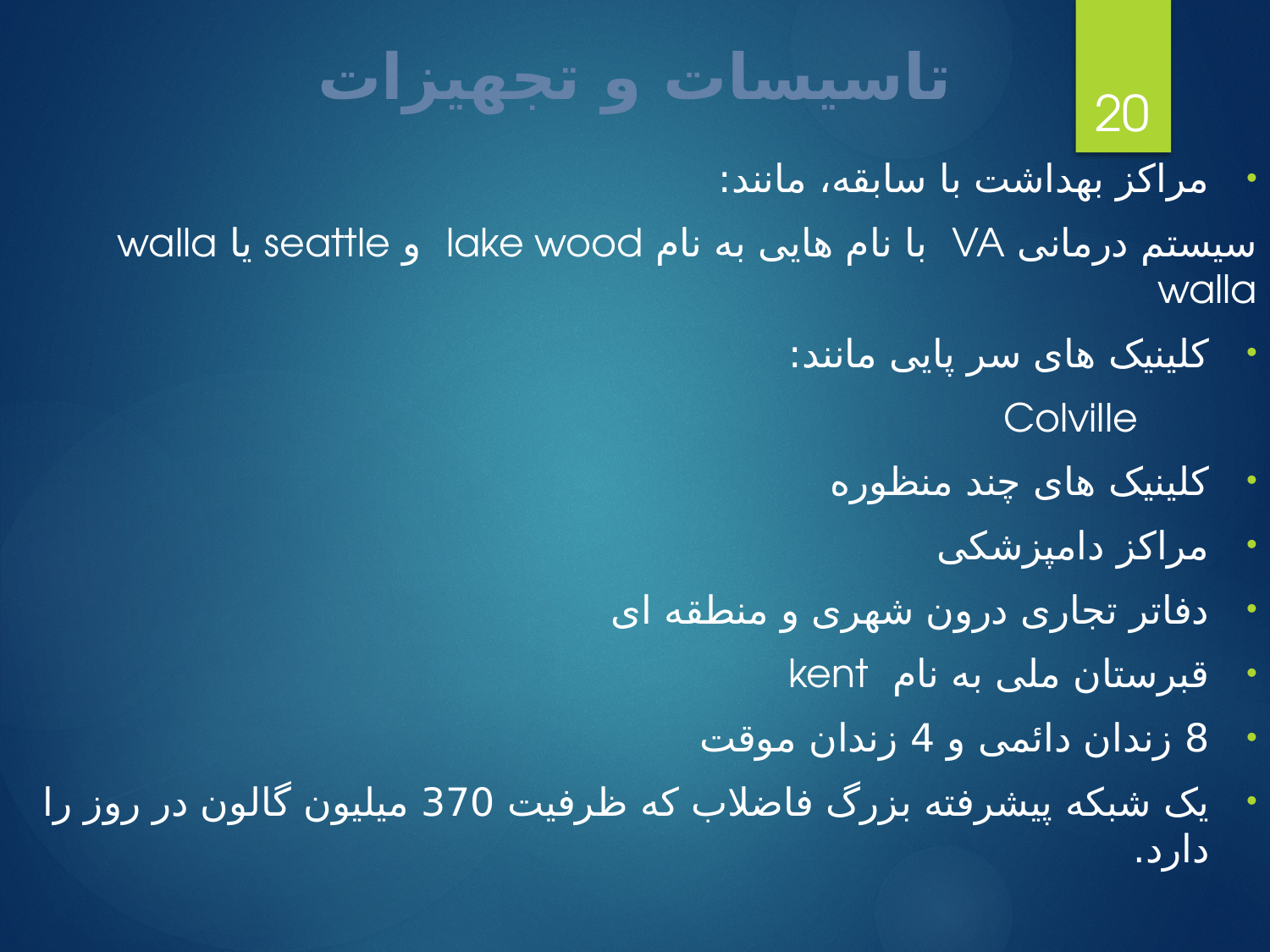

# تاسیسات و تجهیزات
20
مراکز بهداشت با سابقه، مانند:
	سیستم درمانی VA  با نام هایی به نام lake wood  و seattle یا walla walla
کلینیک های سر پایی مانند:
Colville
کلینیک های چند منظوره
مراکز دامپزشکی
دفاتر تجاری درون شهری و منطقه ای
قبرستان ملی به نام  kent
8 زندان دائمی و 4 زندان موقت
یک شبکه پیشرفته بزرگ فاضلاب که ظرفیت 370 میلیون گالون در روز را دارد.